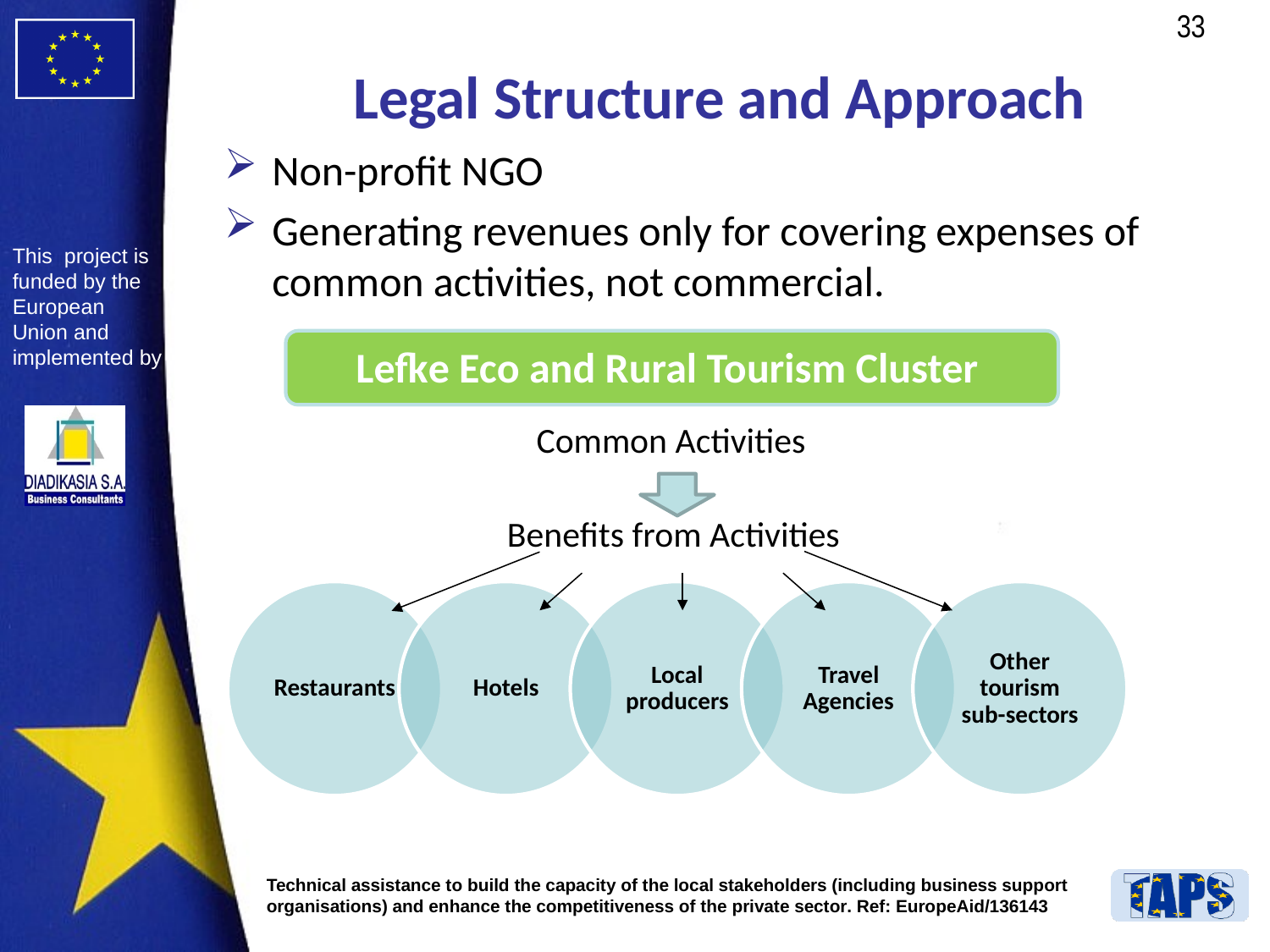

# Legal Structure and Approach
Non-profit NGO
Generating revenues only for covering expenses of common activities, not commercial.
Lefke Eco and Rural Tourism Cluster
Common Activities

Benefits from Activities
Restaurants
Hotels
Local producers
Travel Agencies
Other tourism sub-sectors